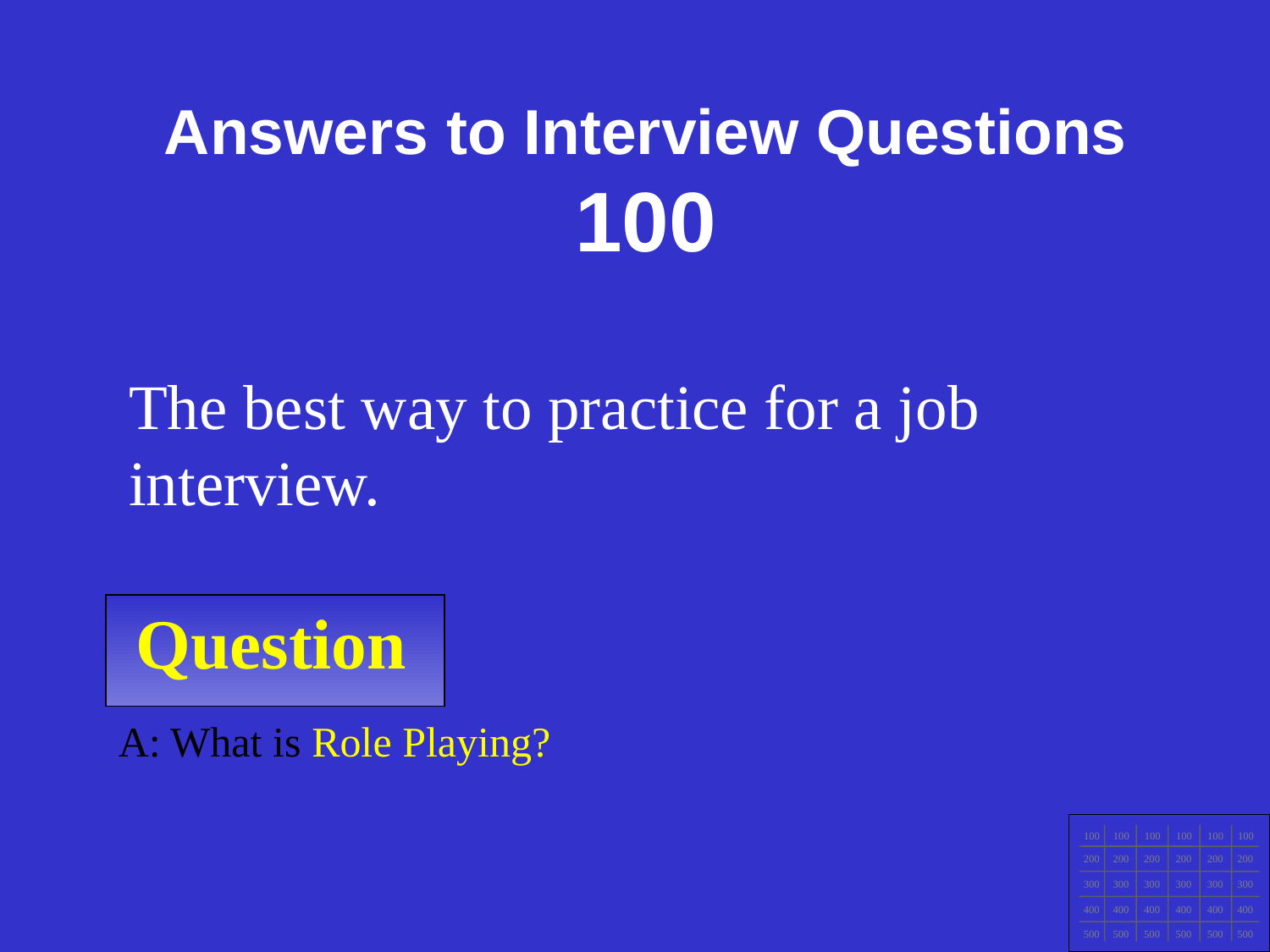

Answers to Interview Questions
100
The best way to practice for a job interview.
Question

A: What is Role Playing?

100
100
100
100
100
100

200
200
200
200
200
200

300
300
300
300
300
300

400
400
400
400
400
400

500
500
500
500
500
500